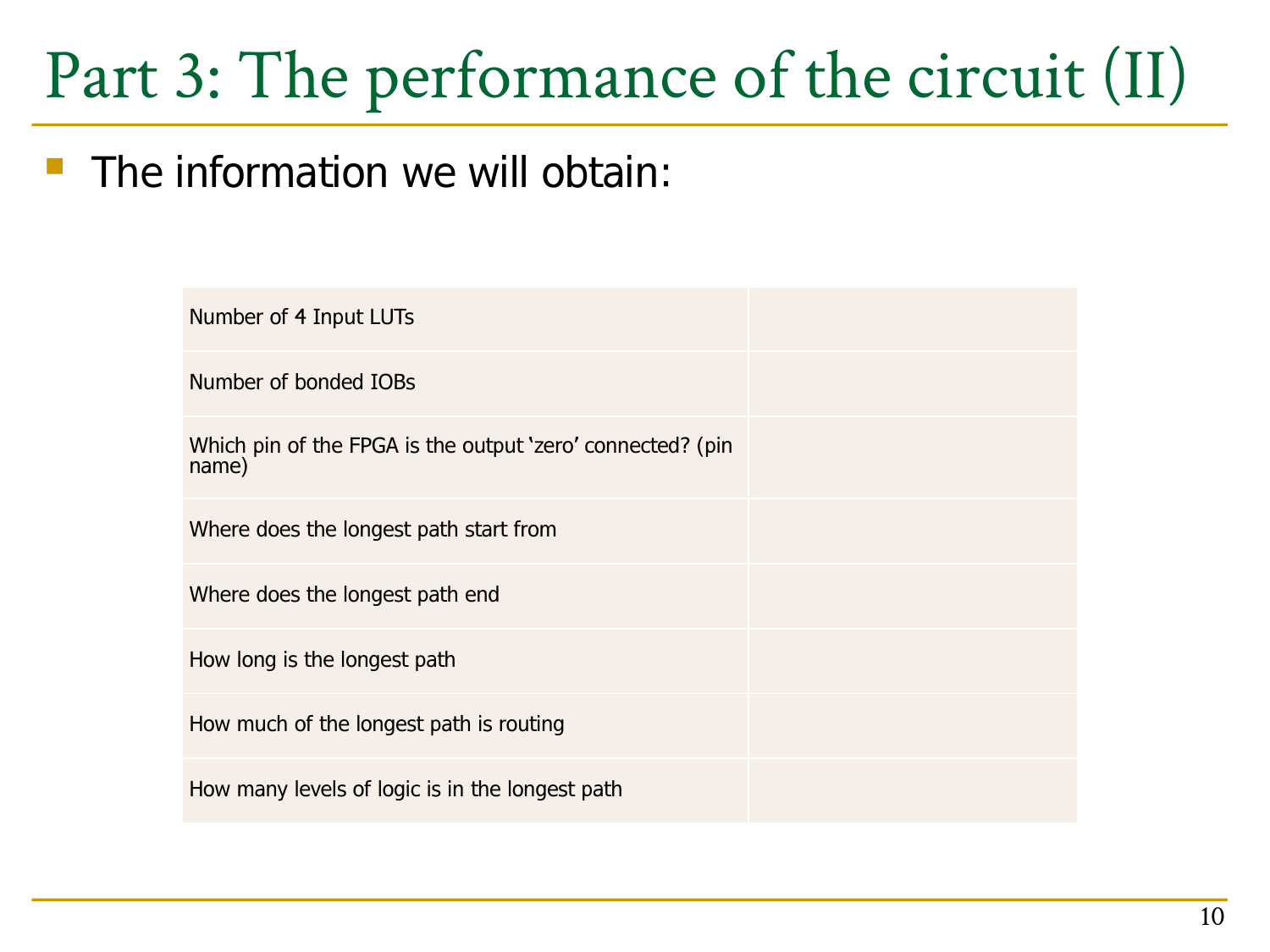

# Part 3: The performance of the circuit (II)
The information we will obtain:

| Number of 4 Input LUTs |  |
| --- | --- |
| Number of bonded IOBs |  |
| Which pin of the FPGA is the output ‘zero’ connected? (pin name) |  |
| Where does the longest path start from |  |
| Where does the longest path end |  |
| How long is the longest path |  |
| How much of the longest path is routing |  |
| How many levels of logic is in the longest path |  |
10